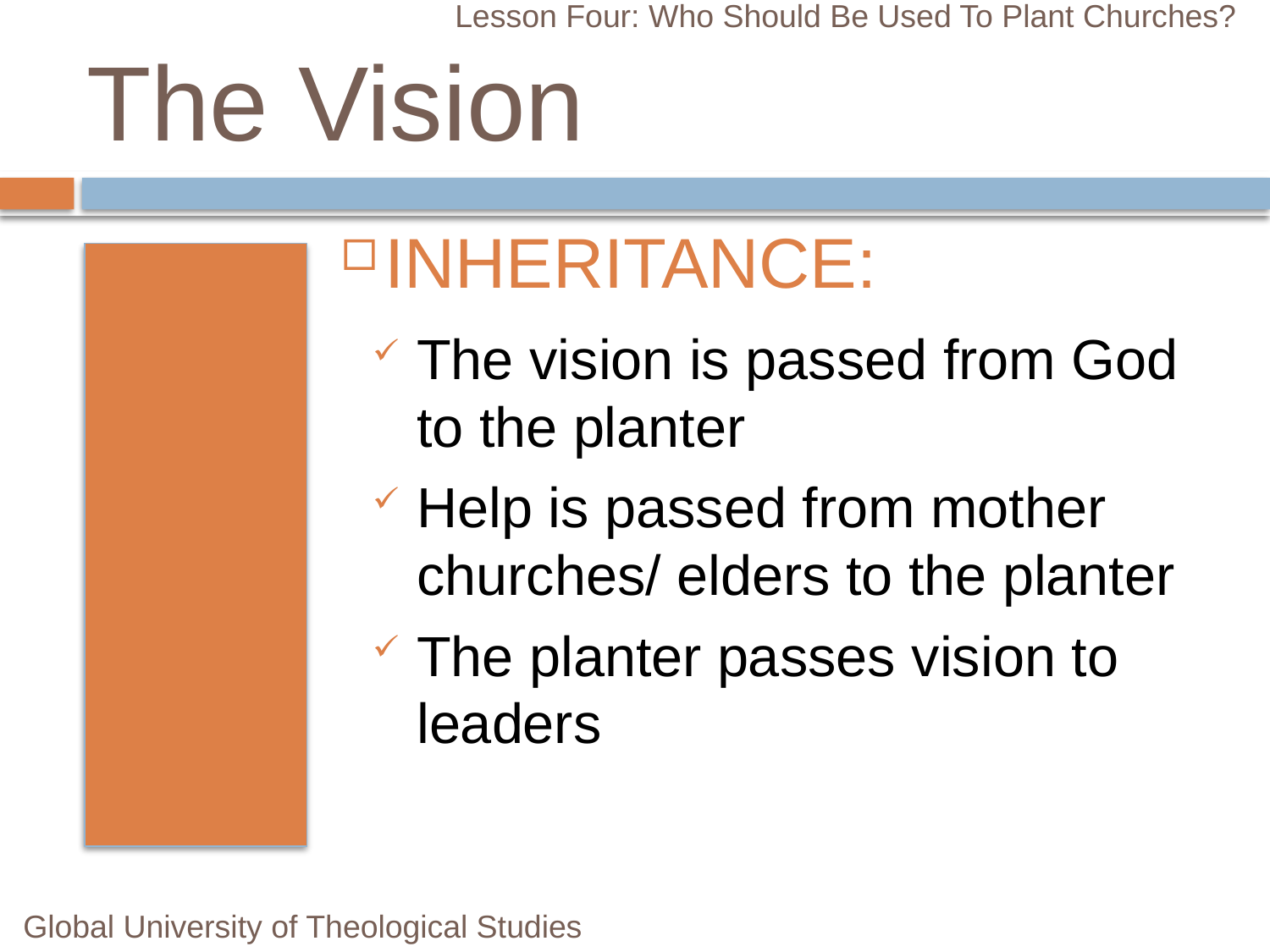

Lesson Four: Who Should Be Used To Plant Churches?
# The Vision
INHERITANCE:

The vision is passed from God to the planter
Help is passed from mother churches/ elders to the planter
The planter passes vision to leaders
Global University of Theological Studies